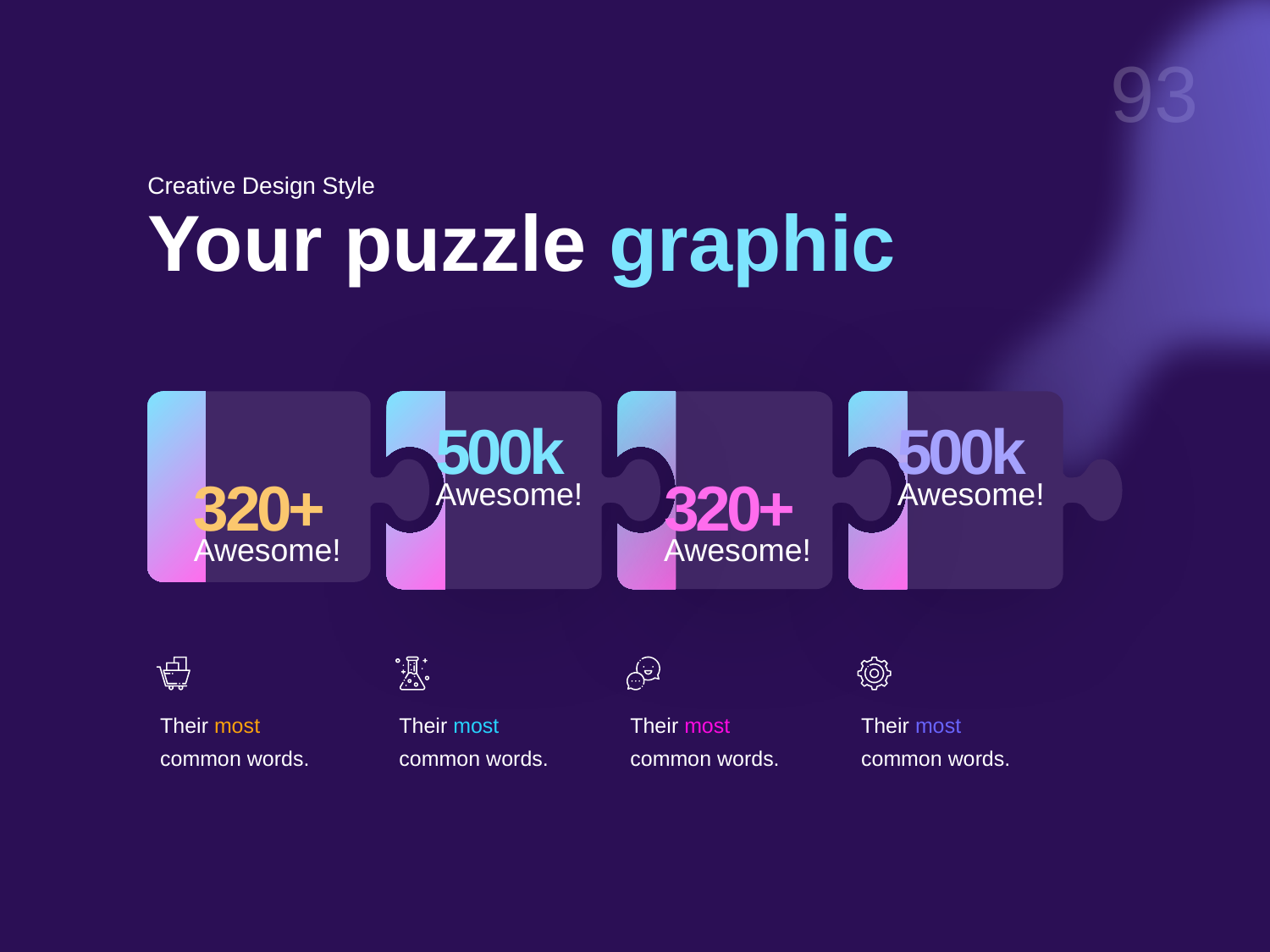

Creative Design Style
Your puzzle graphic
500k
Awesome!
500k
Awesome!

320+
Awesome!
320+
Awesome!

Their most common words.
Their most common words.
Their most common words.
Their most common words.